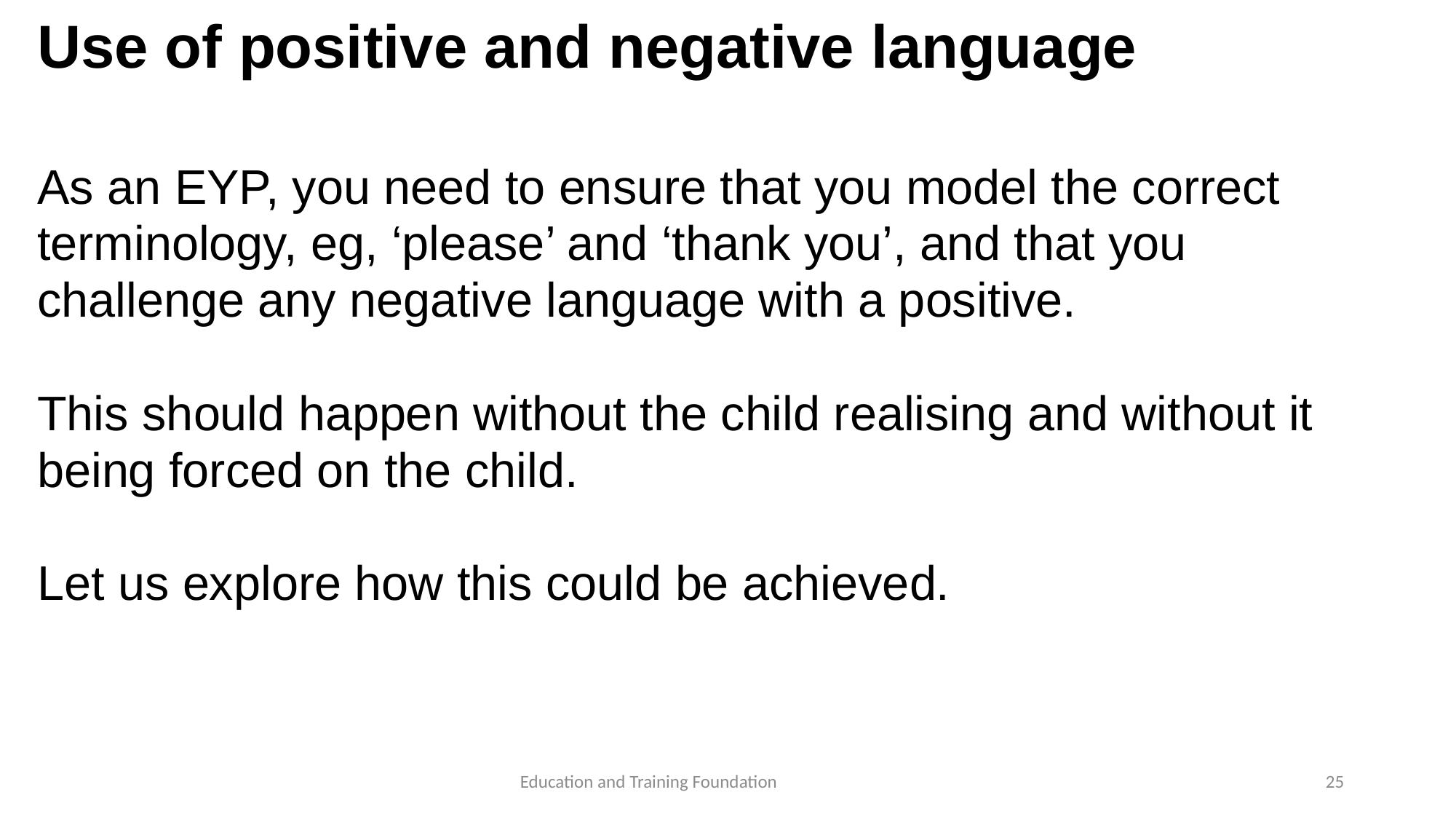

# Use of positive and negative language
As an EYP, you need to ensure that you model the correct terminology, eg, ‘please’ and ‘thank you’, and that you challenge any negative language with a positive.

This should happen without the child realising and without it being forced on the child.

Let us explore how this could be achieved.
25
Education and Training Foundation